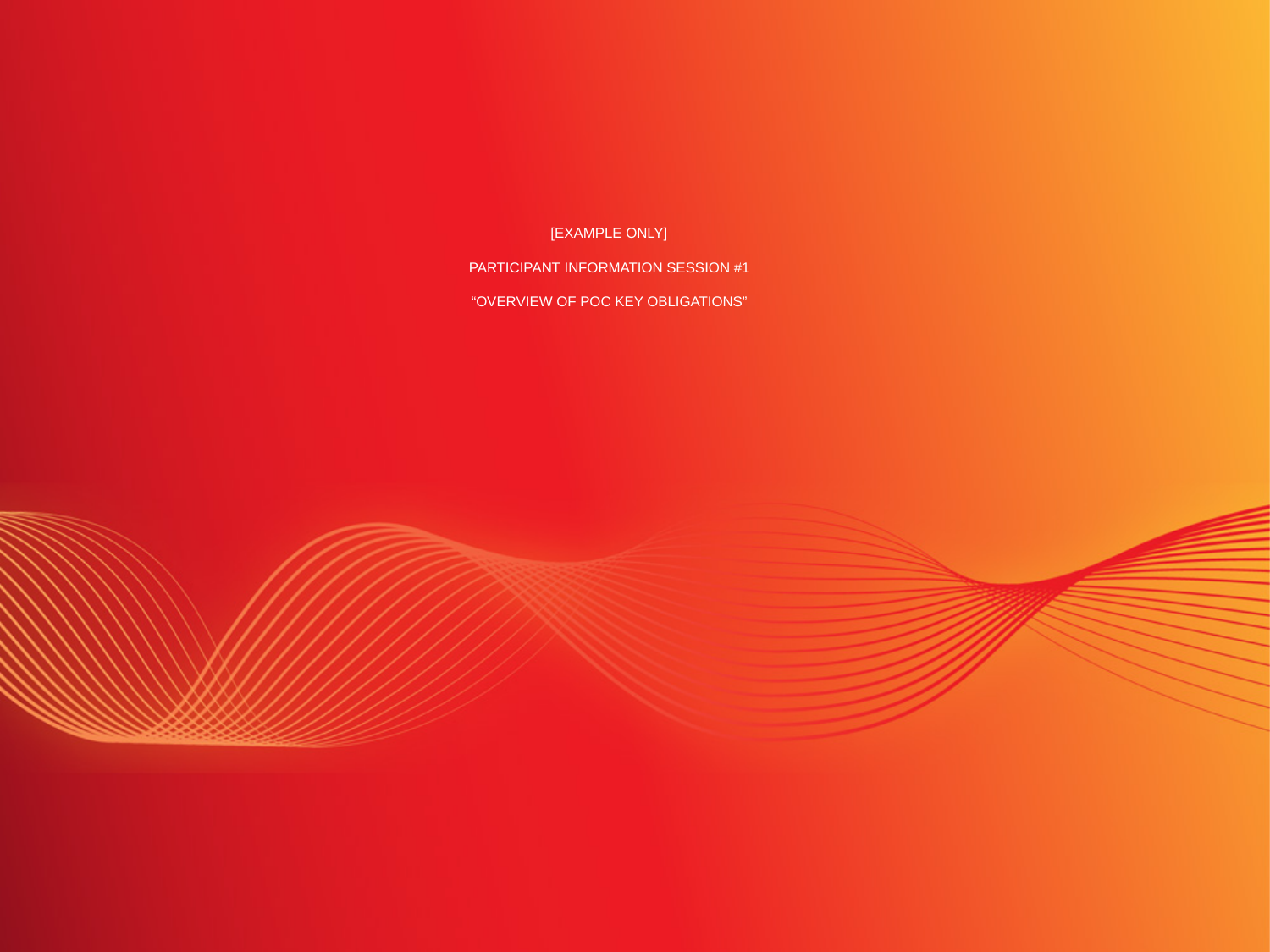

# [example only] Participant information session #1 “overview of POC key obligations”